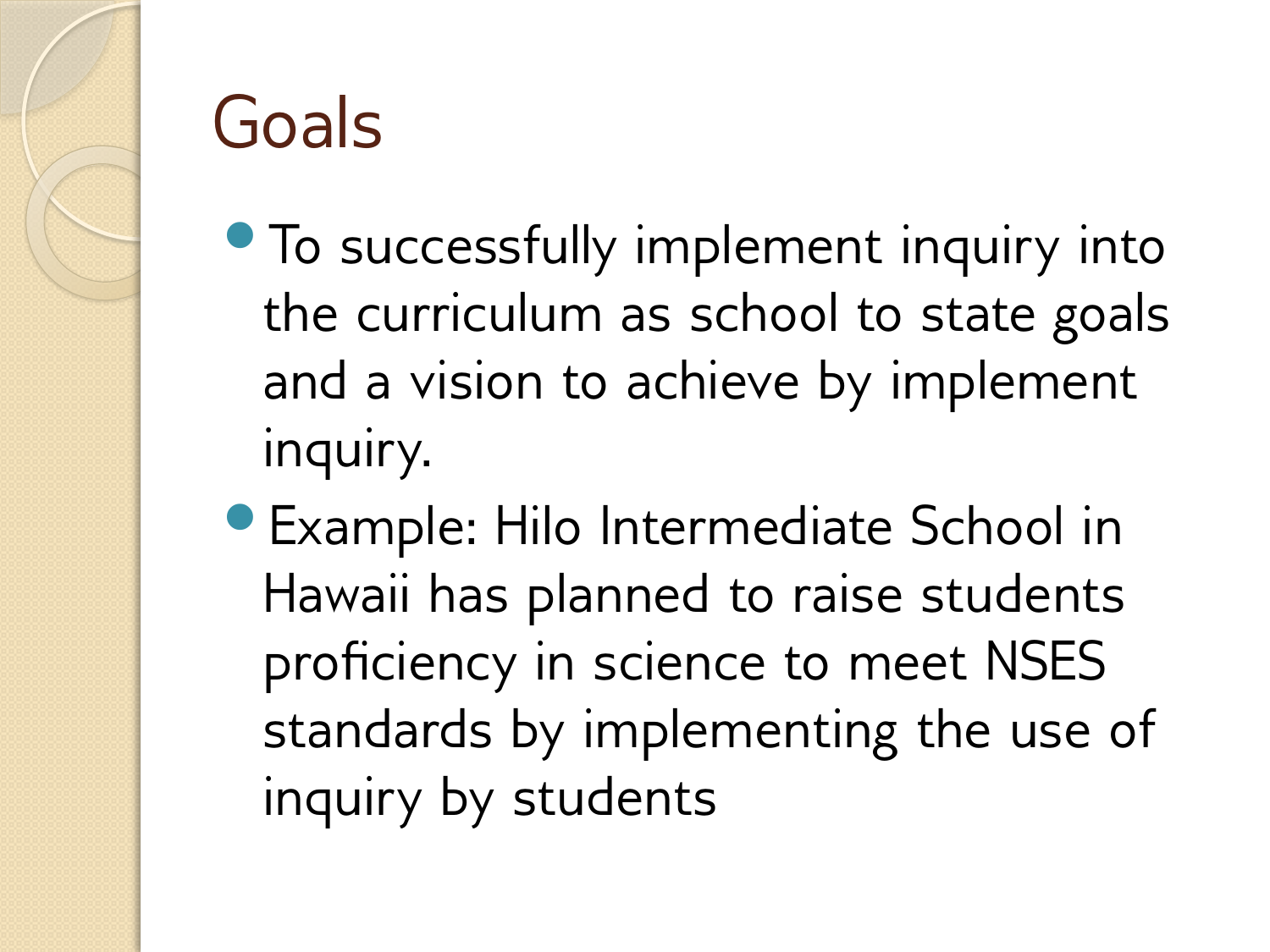

# Goals
To successfully implement inquiry into the curriculum as school to state goals and a vision to achieve by implement inquiry.
Example: Hilo Intermediate School in Hawaii has planned to raise students proficiency in science to meet NSES standards by implementing the use of inquiry by students